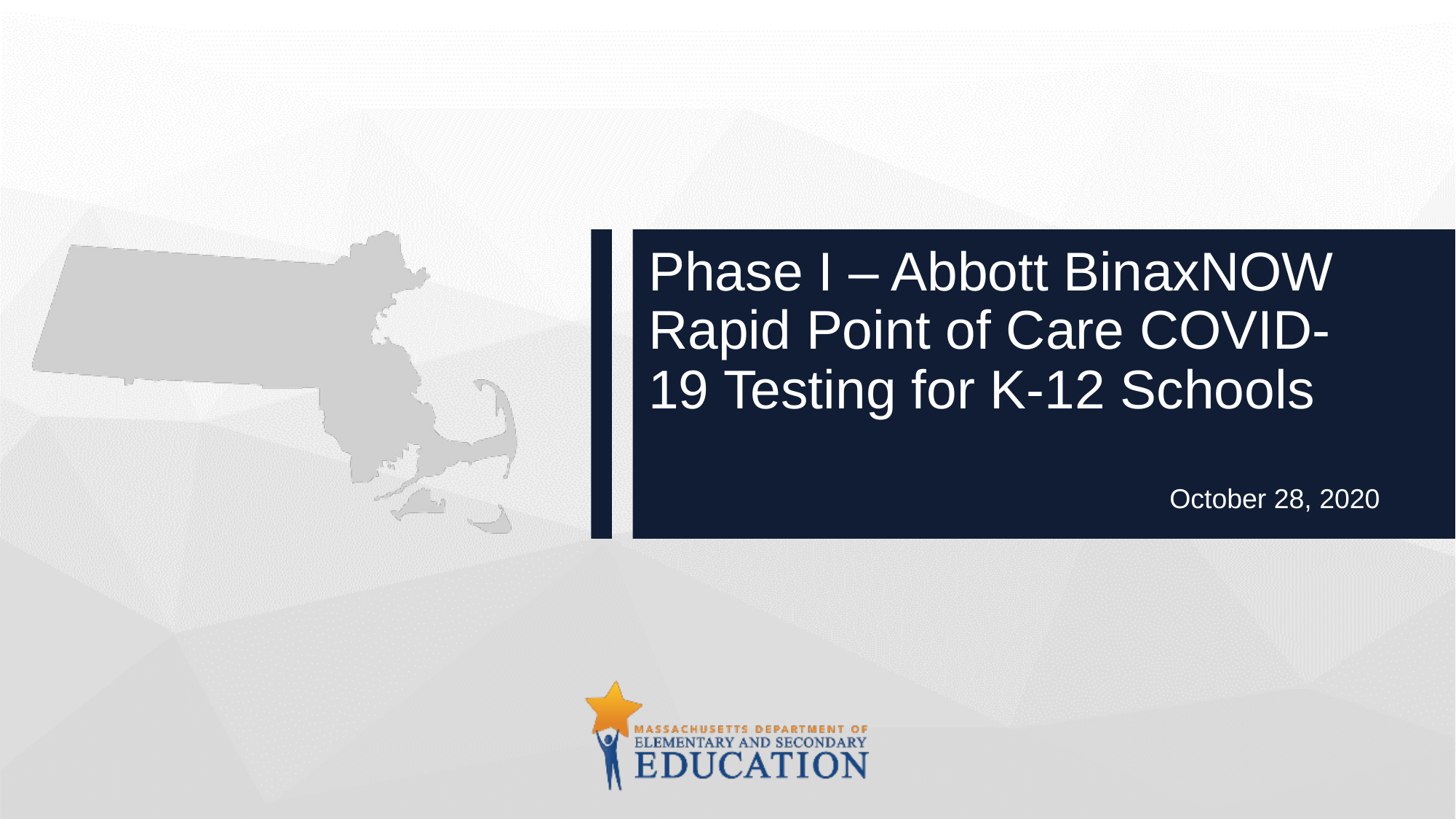

# Phase I – Abbott BinaxNOW Rapid Point of Care COVID-19 Testing for K-12 Schools
October 28, 2020